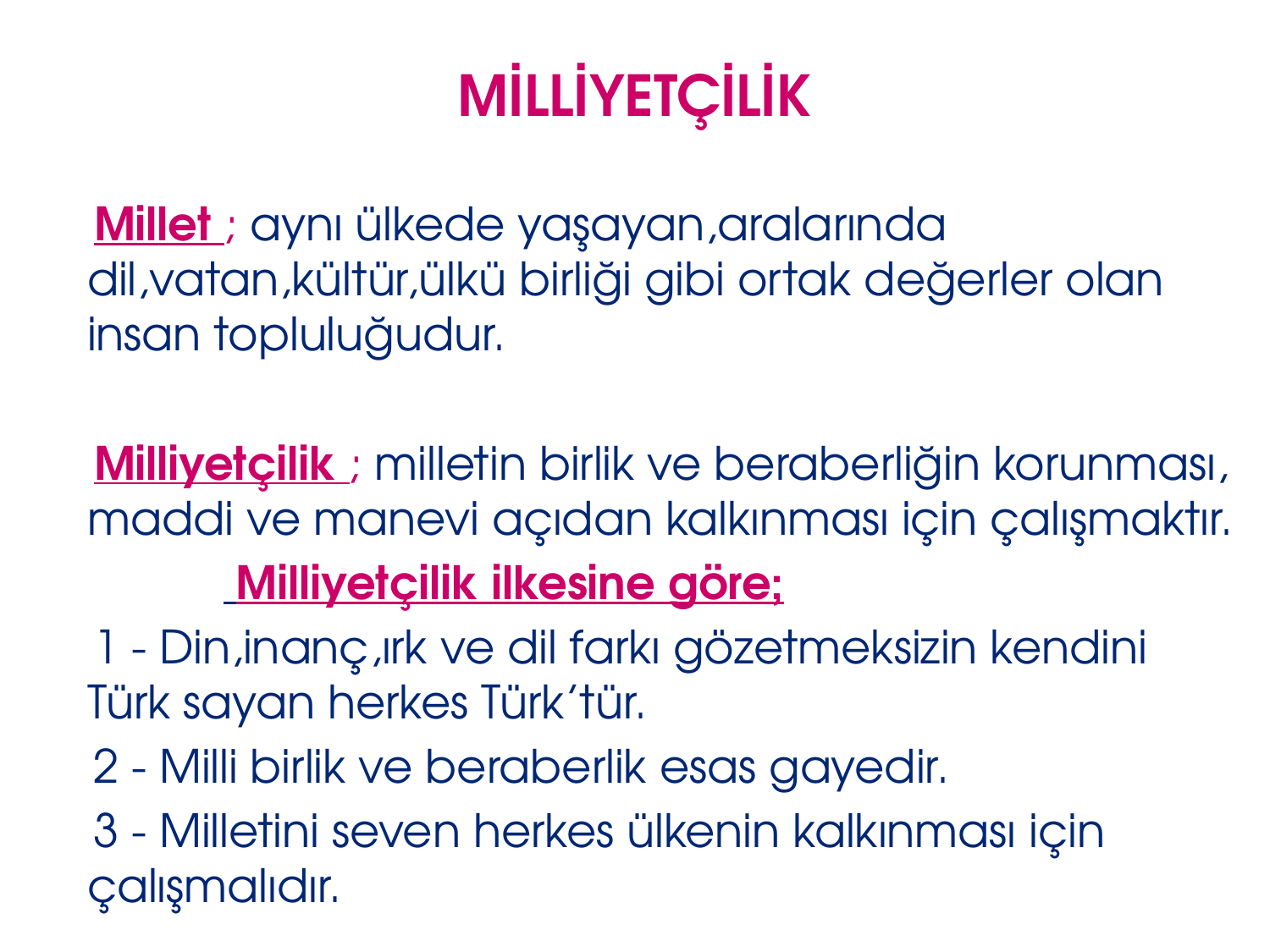

# MİLLİYETÇİLİK
    Millet ; aynı ülkede yaşayan,aralarında dil,vatan,kültür,ülkü birliği gibi ortak değerler olan insan topluluğudur.

    Milliyetçilik ; milletin birlik ve beraberliğin korunması, maddi ve manevi açıdan kalkınması için çalışmaktır.
               Milliyetçilik ilkesine göre;
    1 - Din,inanç,ırk ve dil farkı gözetmeksizin kendini Türk sayan herkes Türk’tür.
    2 - Milli birlik ve beraberlik esas gayedir.
    3 - Milletini seven herkes ülkenin kalkınması için çalışmalıdır.